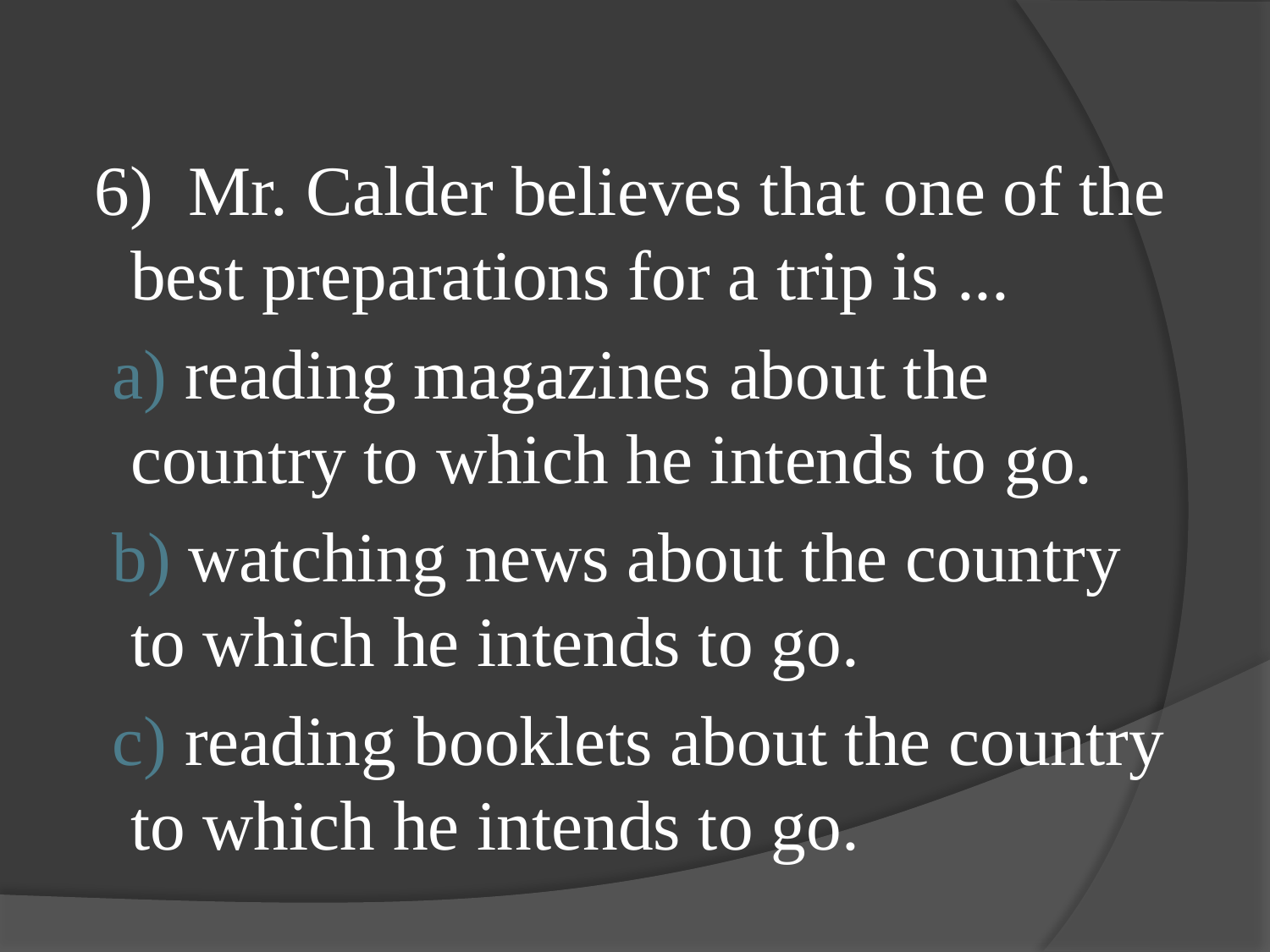

#
 6)  Mr. Calder believes that one of the best preparations for a trip is ...
  a) reading magazines about the country to which he intends to go.
  b) watching news about the country to which he intends to go.
  c) reading booklets about the country to which he intends to go.